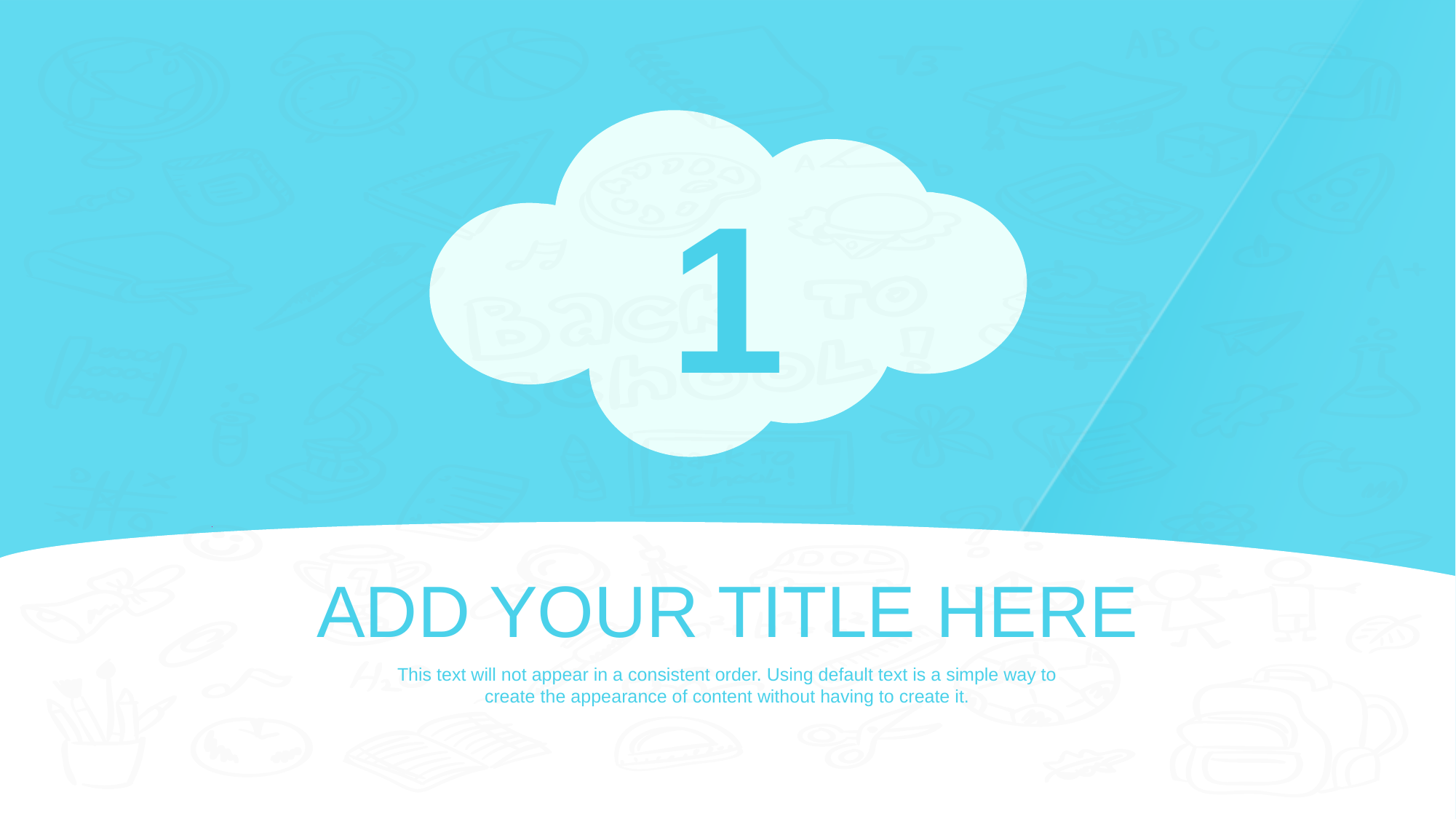

1
# ADD YOUR TITLE HERE
This text will not appear in a consistent order. Using default text is a simple way to create the appearance of content without having to create it.